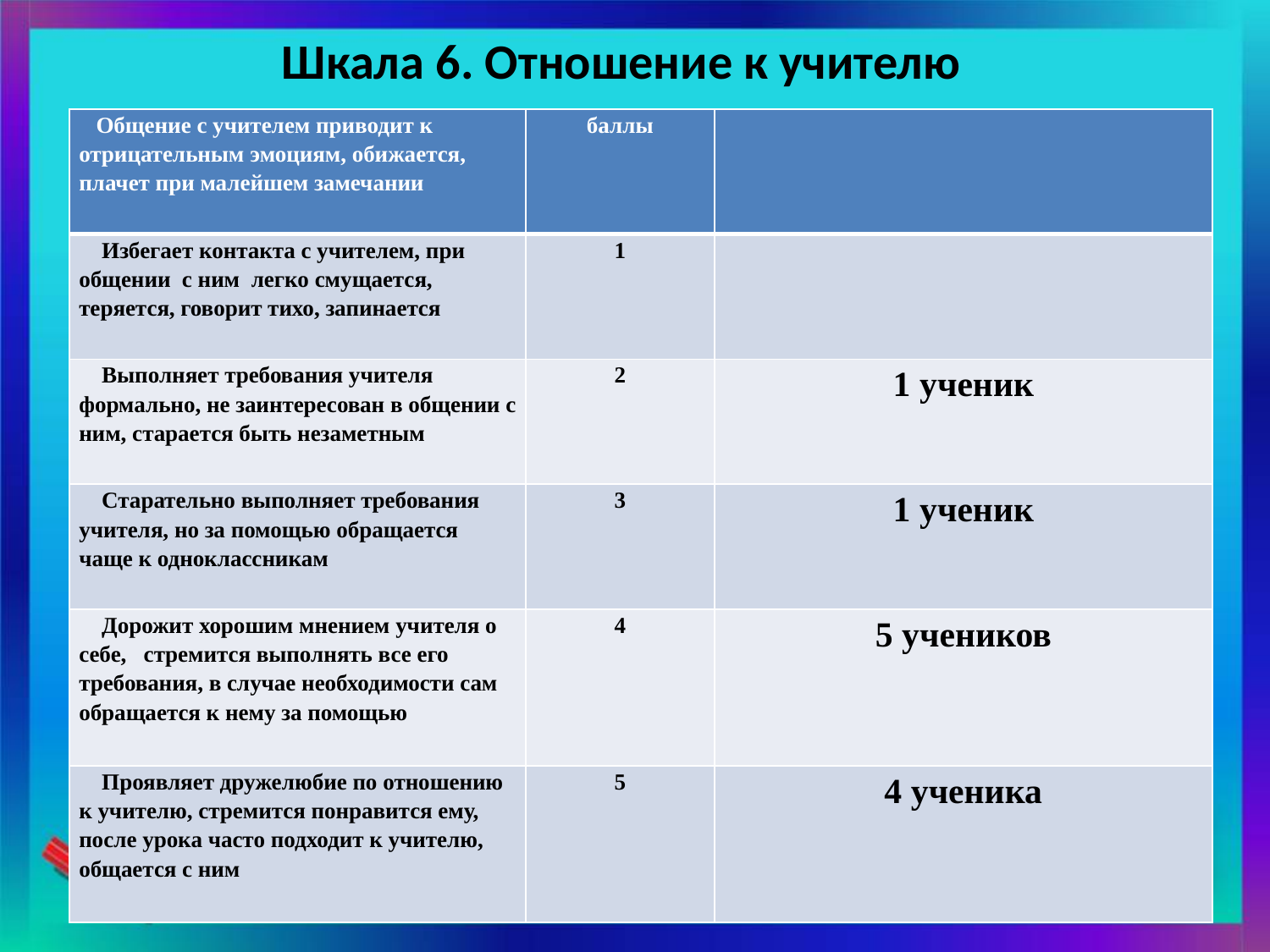

# Шкала 6. Отношение к учителю
| Общение с учителем приводит к отрицательным эмоциям, обижается, плачет при малейшем замечании | баллы |  |
| --- | --- | --- |
| Избегает контакта с учителем, при общении с ним легко смущается, теряется, говорит тихо, запинается | 1 |  |
| Выполняет требования учителя формально, не заинтересован в общении с ним, старается быть незаметным | 2 | 1 ученик |
| Старательно выполняет требования учителя, но за помощью обращается чаще к одноклассникам | 3 | 1 ученик |
| Дорожит хорошим мнением учителя о себе, стремится выполнять все его требования, в случае необходимости сам обращается к нему за помощью | 4 | 5 учеников |
| Проявляет дружелюбие по отношению к учителю, стремится понравится ему, после урока часто подходит к учителю, общается с ним | 5 | 4 ученика |